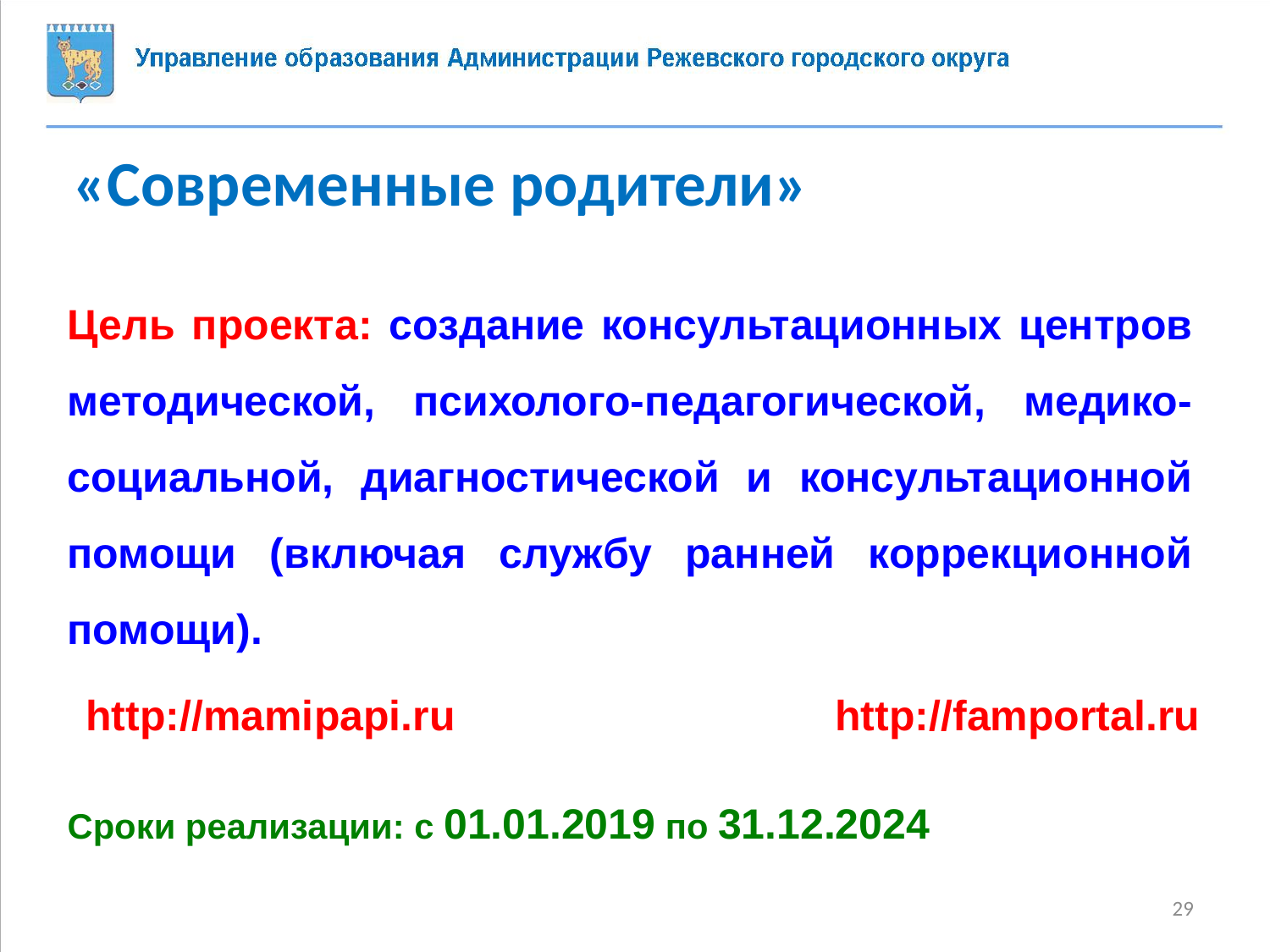

«Современные родители»
Цель проекта: создание консультационных центров методической, психолого-педагогической, медико-социальной, диагностической и консультационной помощи (включая службу ранней коррекционной помощи).
http://mamipapi.ru
http://famportal.ru
Сроки реализации: с 01.01.2019 по 31.12.2024
29